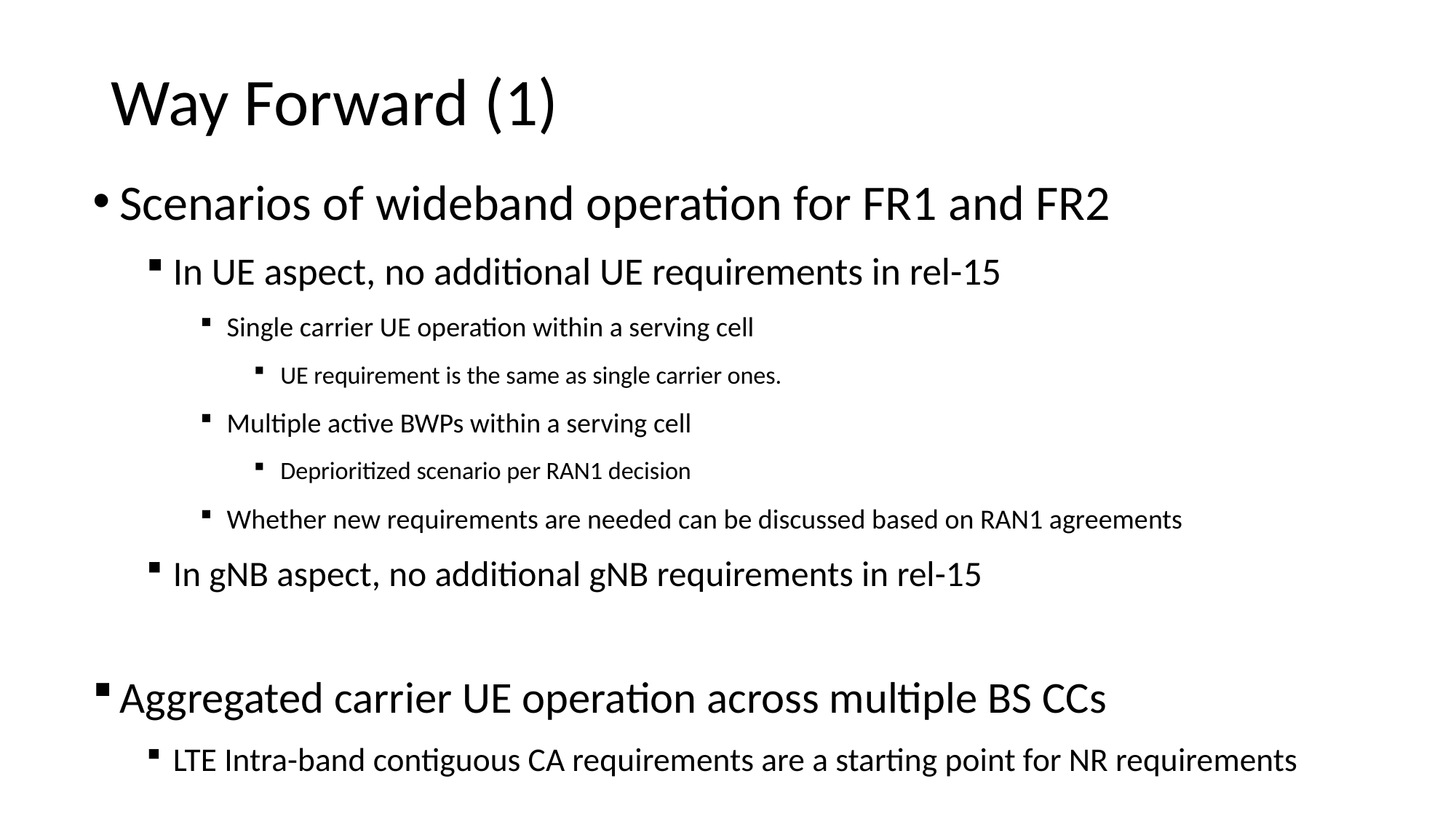

Way Forward (1)
Scenarios of wideband operation for FR1 and FR2
In UE aspect, no additional UE requirements in rel-15
Single carrier UE operation within a serving cell
UE requirement is the same as single carrier ones.
Multiple active BWPs within a serving cell
Deprioritized scenario per RAN1 decision
Whether new requirements are needed can be discussed based on RAN1 agreements
In gNB aspect, no additional gNB requirements in rel-15

Aggregated carrier UE operation across multiple BS CCs
LTE Intra-band contiguous CA requirements are a starting point for NR requirements